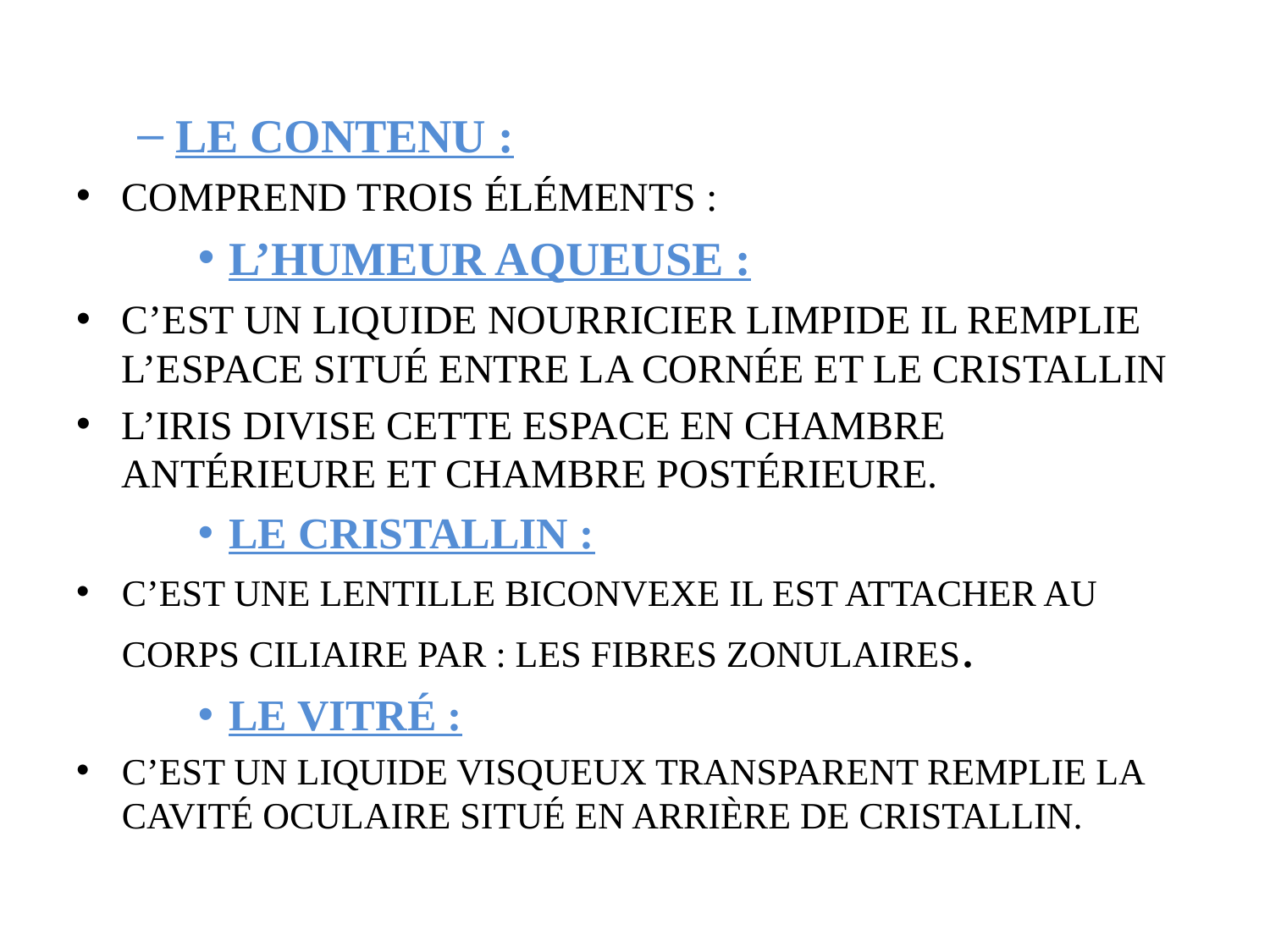

Le Contenu :
Comprend trois éléments :
l’Humeur Aqueuse :
C’est un liquide nourricier limpide il remplie l’espace situé entre la cornée et le cristallin
L’iris divise cette espace en chambre antérieure et chambre postérieure.
Le Cristallin :
C’est une lentille biconvexe il est attacher au corps ciliaire par : les fibres zonulaires.
Le Vitré :
C’est un liquide visqueux transparent remplie la cavité oculaire situé en arrière de cristallin.